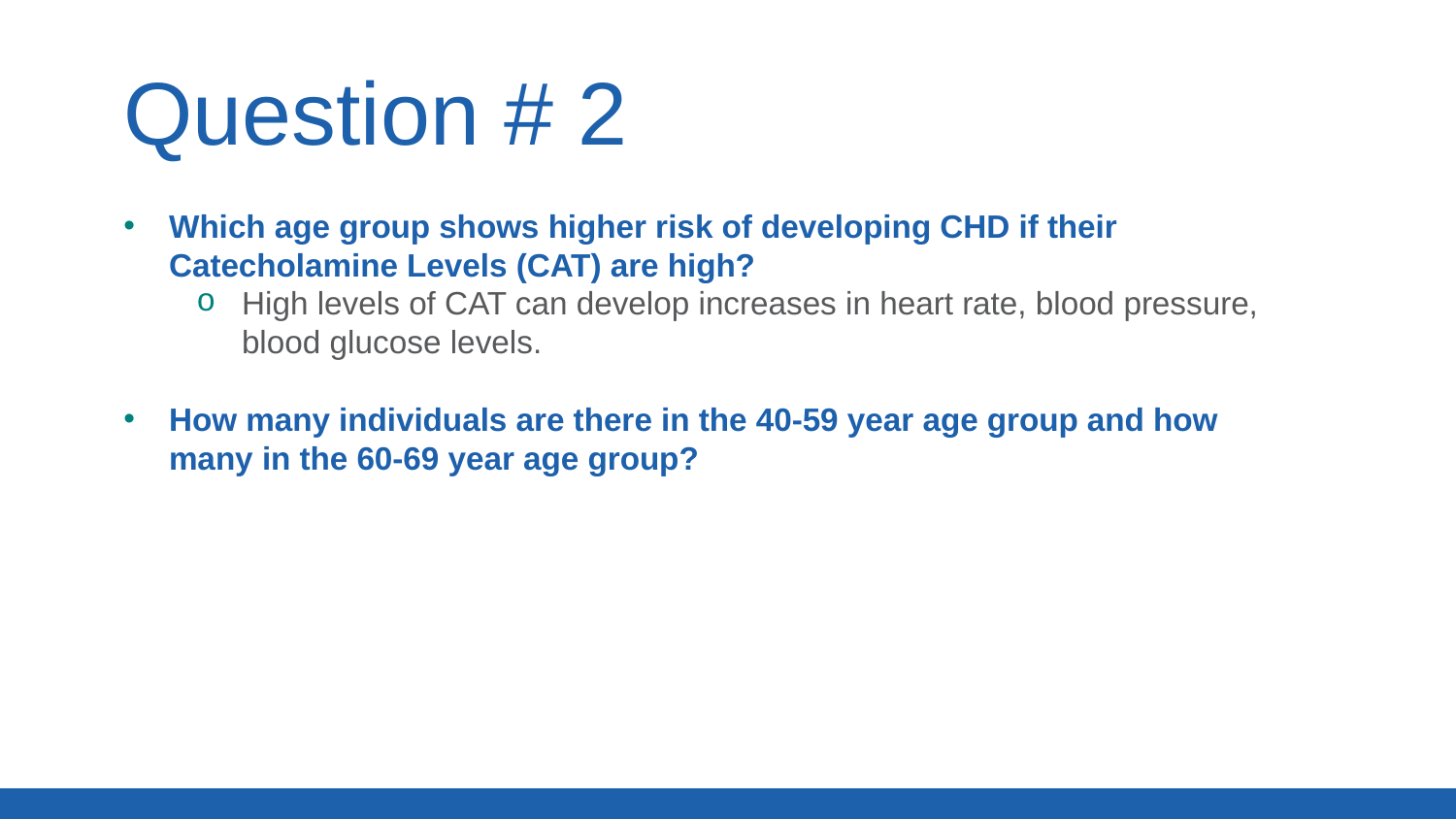

Question # 2
Which age group shows higher risk of developing CHD if their Catecholamine Levels (CAT) are high?
High levels of CAT can develop increases in heart rate, blood pressure, blood glucose levels.

How many individuals are there in the 40-59 year age group and how many in the 60-69 year age group?